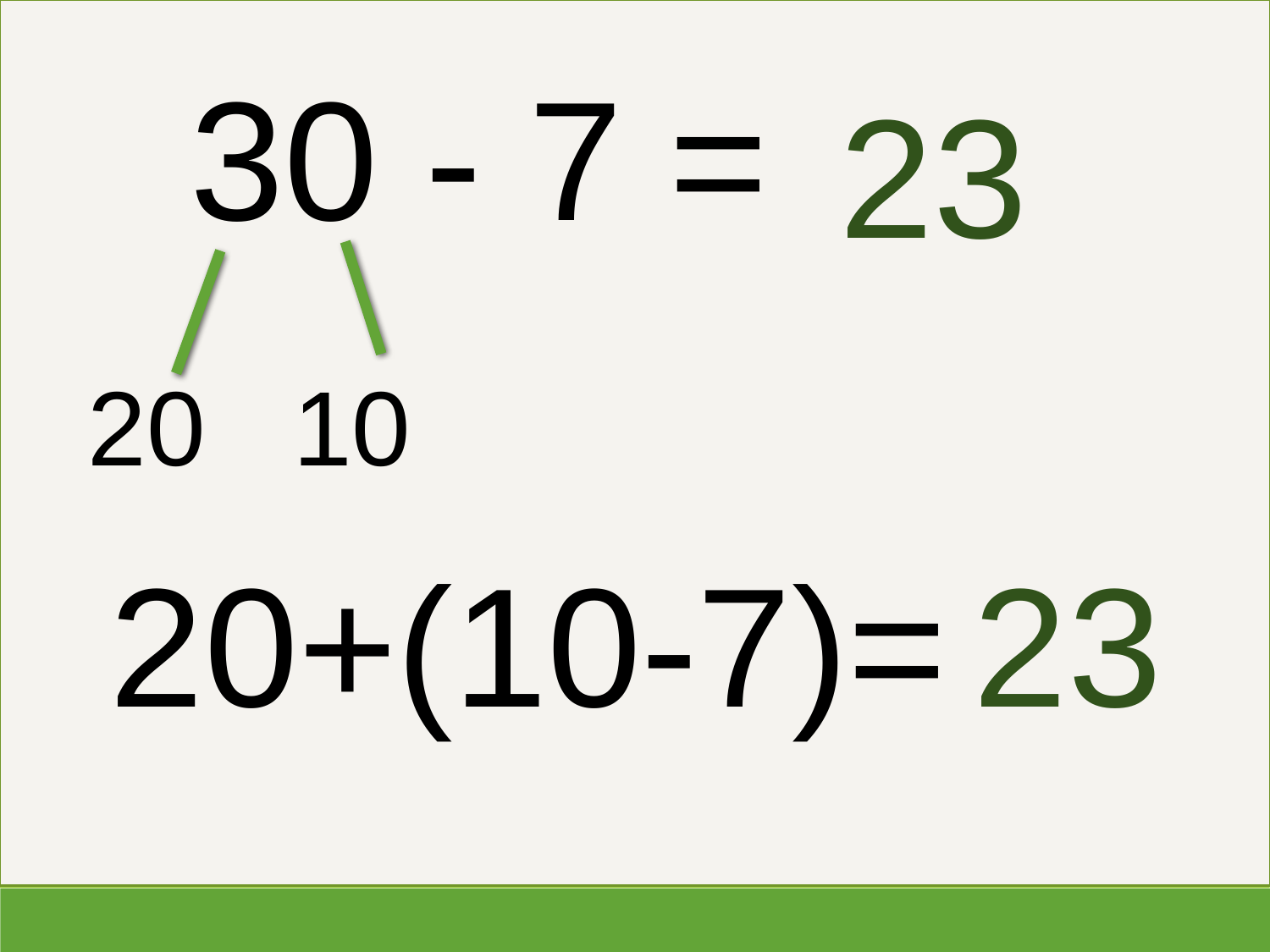

30 - 7 =
23
20
10
23
20+(10-7)=